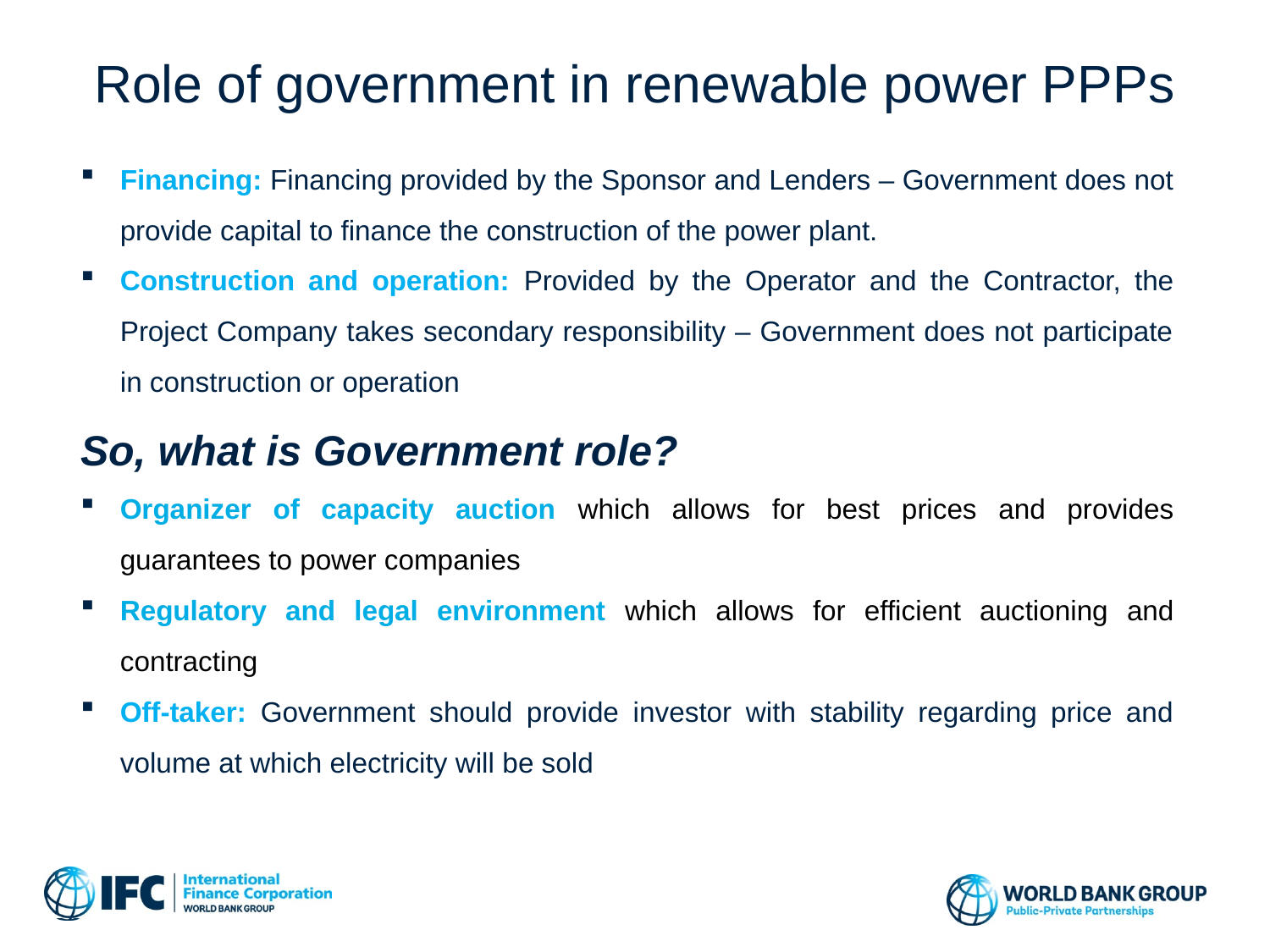

# Role of government in renewable power PPPs
Financing: Financing provided by the Sponsor and Lenders – Government does not provide capital to finance the construction of the power plant.
Construction and operation: Provided by the Operator and the Contractor, the Project Company takes secondary responsibility – Government does not participate in construction or operation
So, what is Government role?
Organizer of capacity auction which allows for best prices and provides guarantees to power companies
Regulatory and legal environment which allows for efficient auctioning and contracting
Off-taker: Government should provide investor with stability regarding price and volume at which electricity will be sold